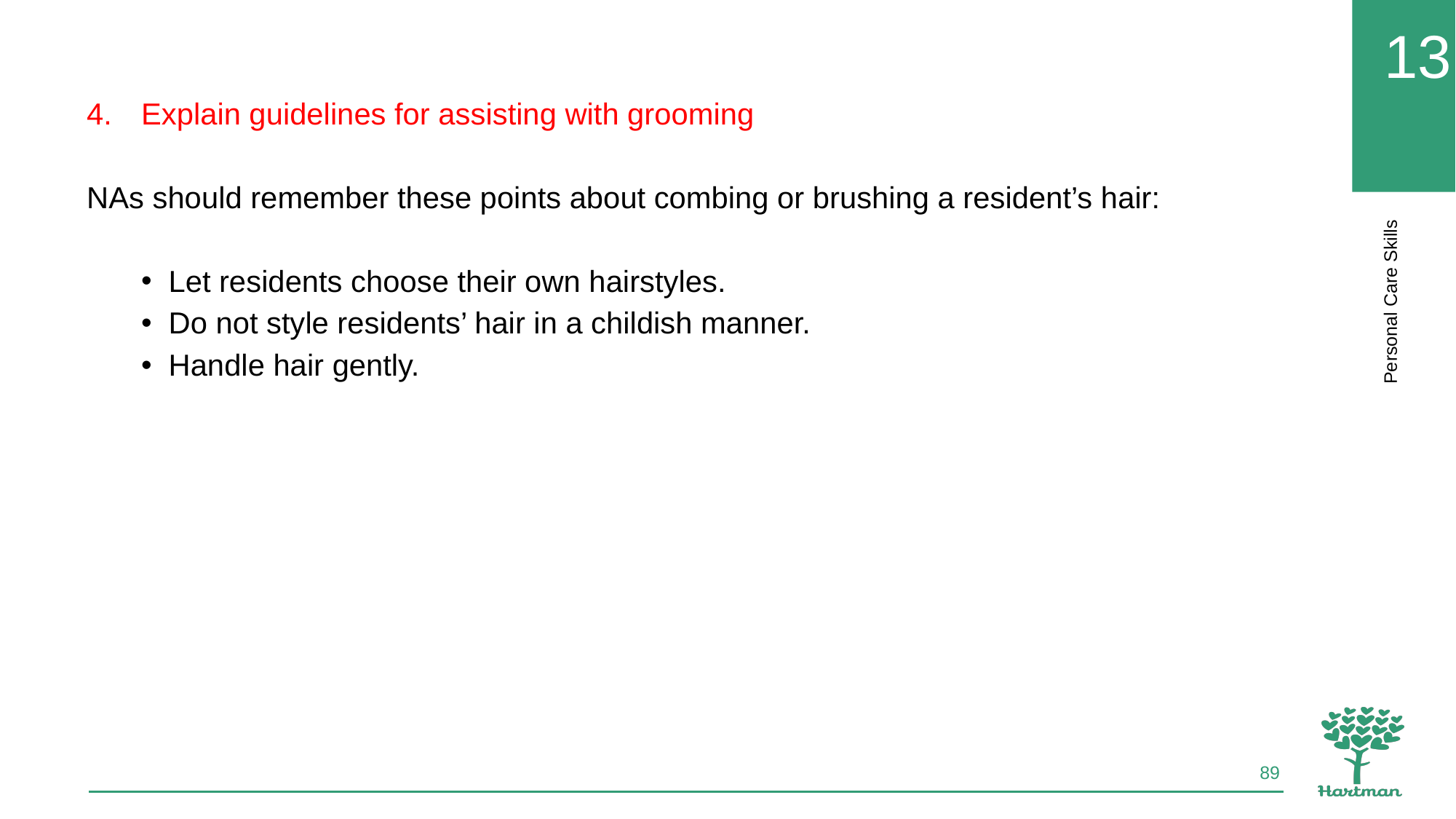

Explain guidelines for assisting with grooming

NAs should remember these points about combing or brushing a resident’s hair:

Let residents choose their own hairstyles.
Do not style residents’ hair in a childish manner.
Handle hair gently.

89